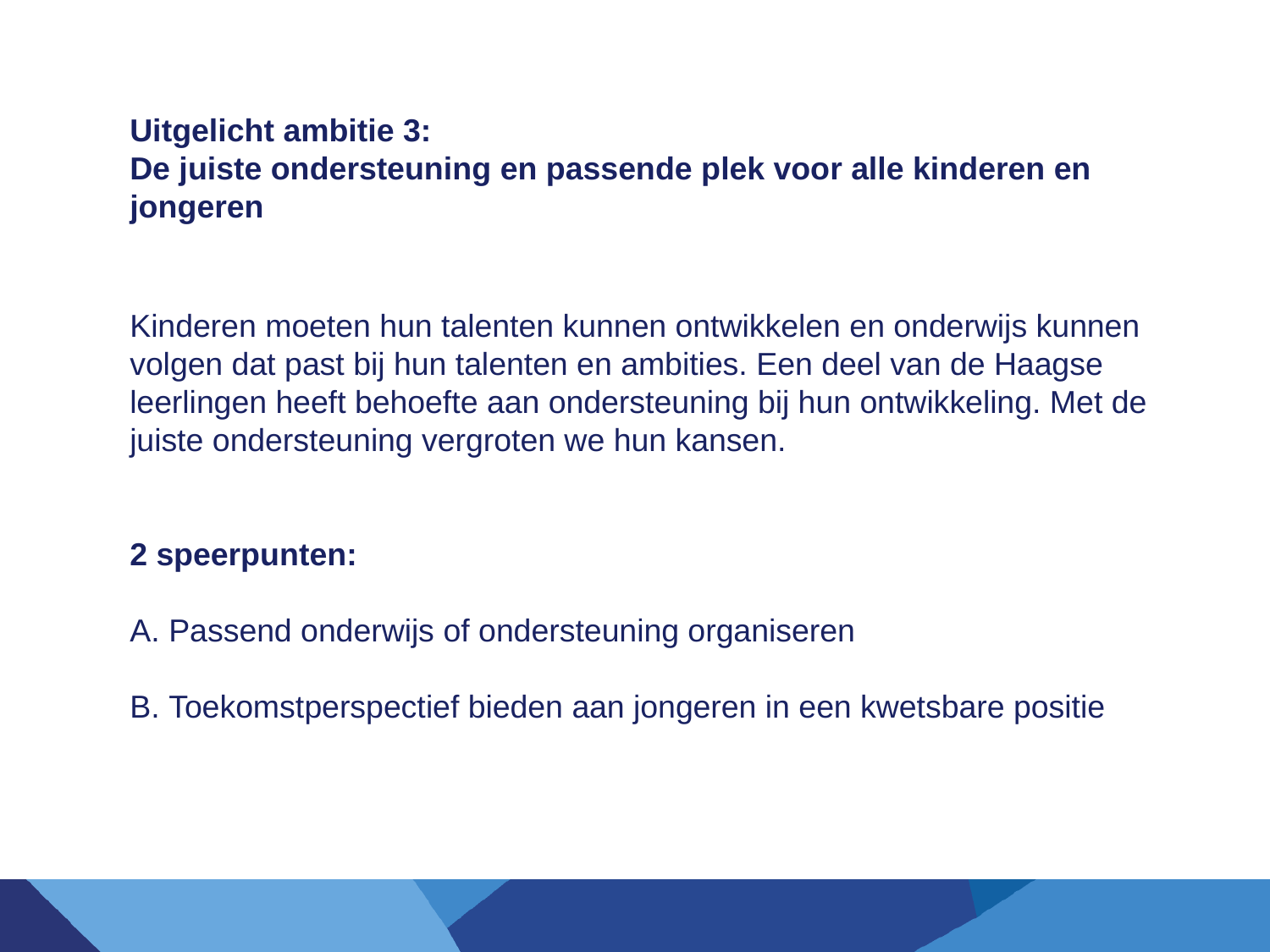

# Uitgelicht ambitie 3:​ De juiste ondersteuning en passende plek voor alle kinderen en jongeren  Kinderen moeten hun talenten kunnen ontwikkelen en onderwijs kunnen volgen dat past bij hun talenten en ambities. Een deel van de Haagse leerlingen heeft behoefte aan ondersteuning bij hun ontwikkeling. Met de juiste ondersteuning vergroten we hun kansen. 2 speerpunten: A. Passend onderwijs of ondersteuning organiseren​ B. Toekomstperspectief bieden aan jongeren in een kwetsbare positie